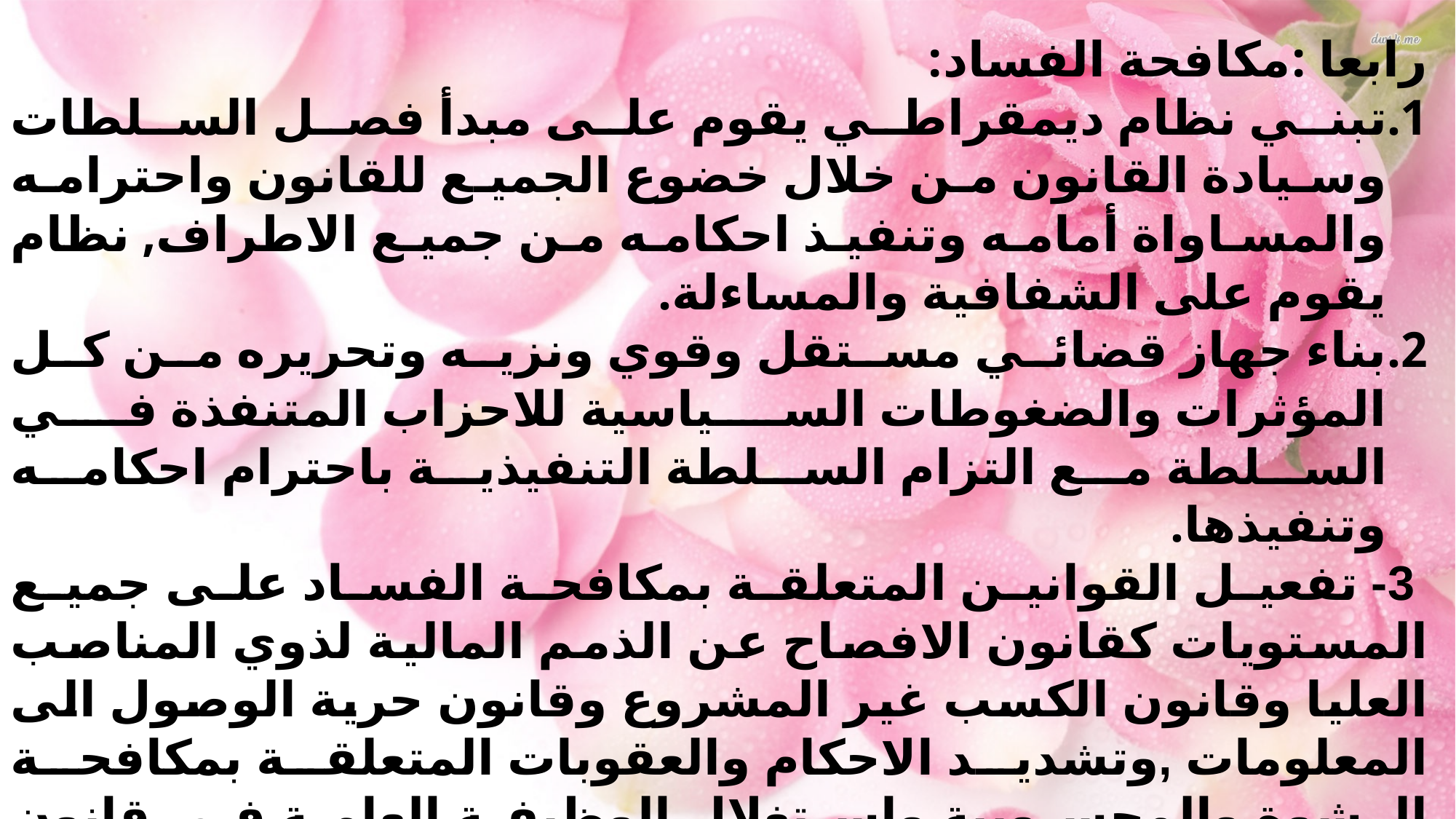

رابعا :مكافحة الفساد:
تبني نظام ديمقراطي يقوم على مبدأ فصل السلطات وسيادة القانون من خلال خضوع الجميع للقانون واحترامه والمساواة أمامه وتنفيذ احكامه من جميع الاطراف, نظام يقوم على الشفافية والمساءلة.
بناء جهاز قضائي مستقل وقوي ونزيه وتحريره من كل المؤثرات والضغوطات السياسية للاحزاب المتنفذة في السلطة مع التزام السلطة التنفيذية باحترام احكامه وتنفيذها.
 3- تفعيل القوانين المتعلقة بمكافحة الفساد على جميع المستويات كقانون الافصاح عن الذمم المالية لذوي المناصب العليا وقانون الكسب غير المشروع وقانون حرية الوصول الى المعلومات ,وتشديد الاحكام والعقوبات المتعلقة بمكافحة الرشوة والمحسوبية واستغلال الوظيفة العامة في قانون العقوبات.
 4- تطوير دور الرقابة والمساءلة للهيئات التشريعية من خلال الادوات البرلمانية المختلفة في هذا المجال.